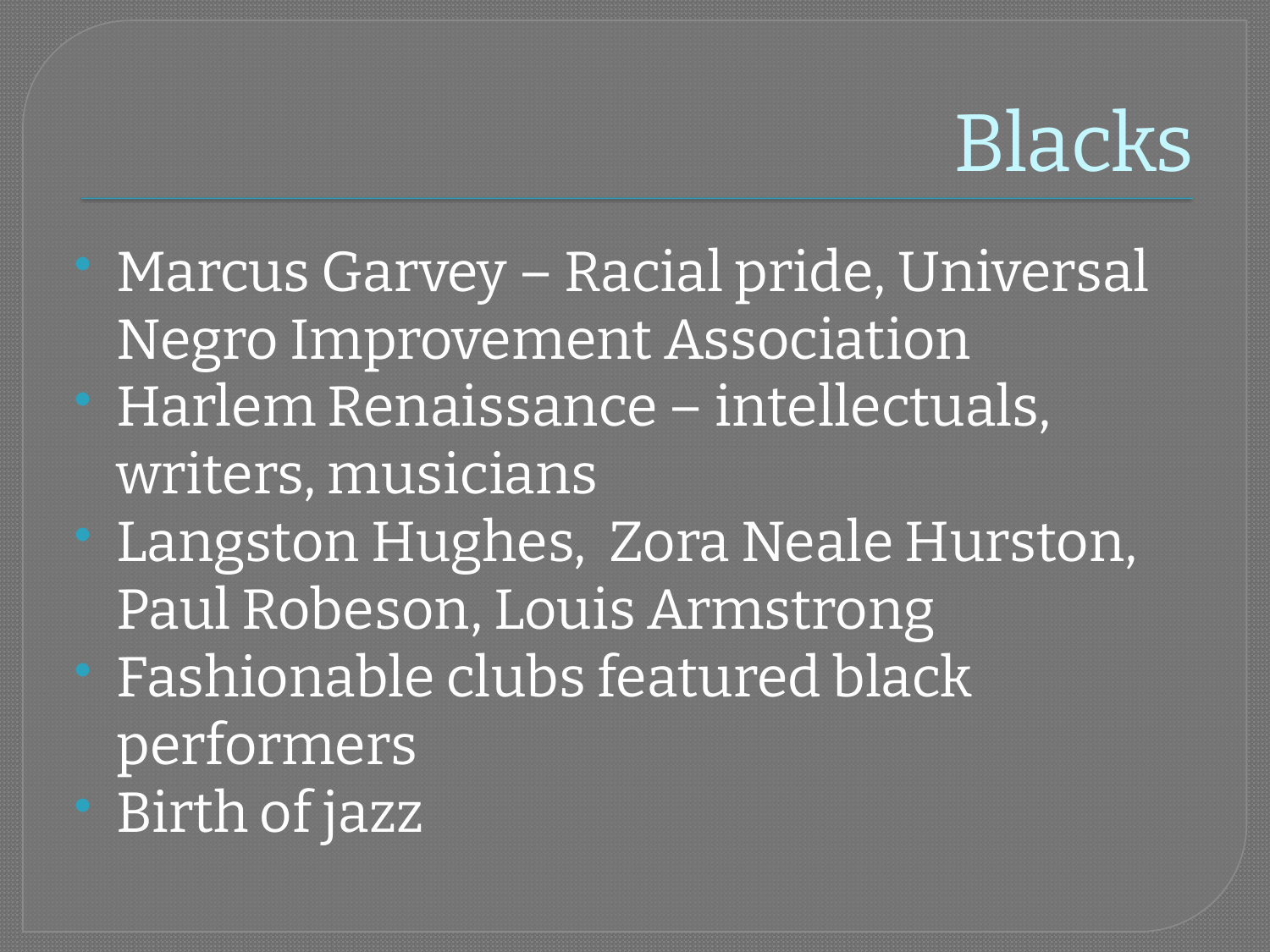

# Blacks
Marcus Garvey – Racial pride, Universal Negro Improvement Association
Harlem Renaissance – intellectuals, writers, musicians
Langston Hughes,  Zora Neale Hurston, Paul Robeson, Louis Armstrong
Fashionable clubs featured black performers
Birth of jazz